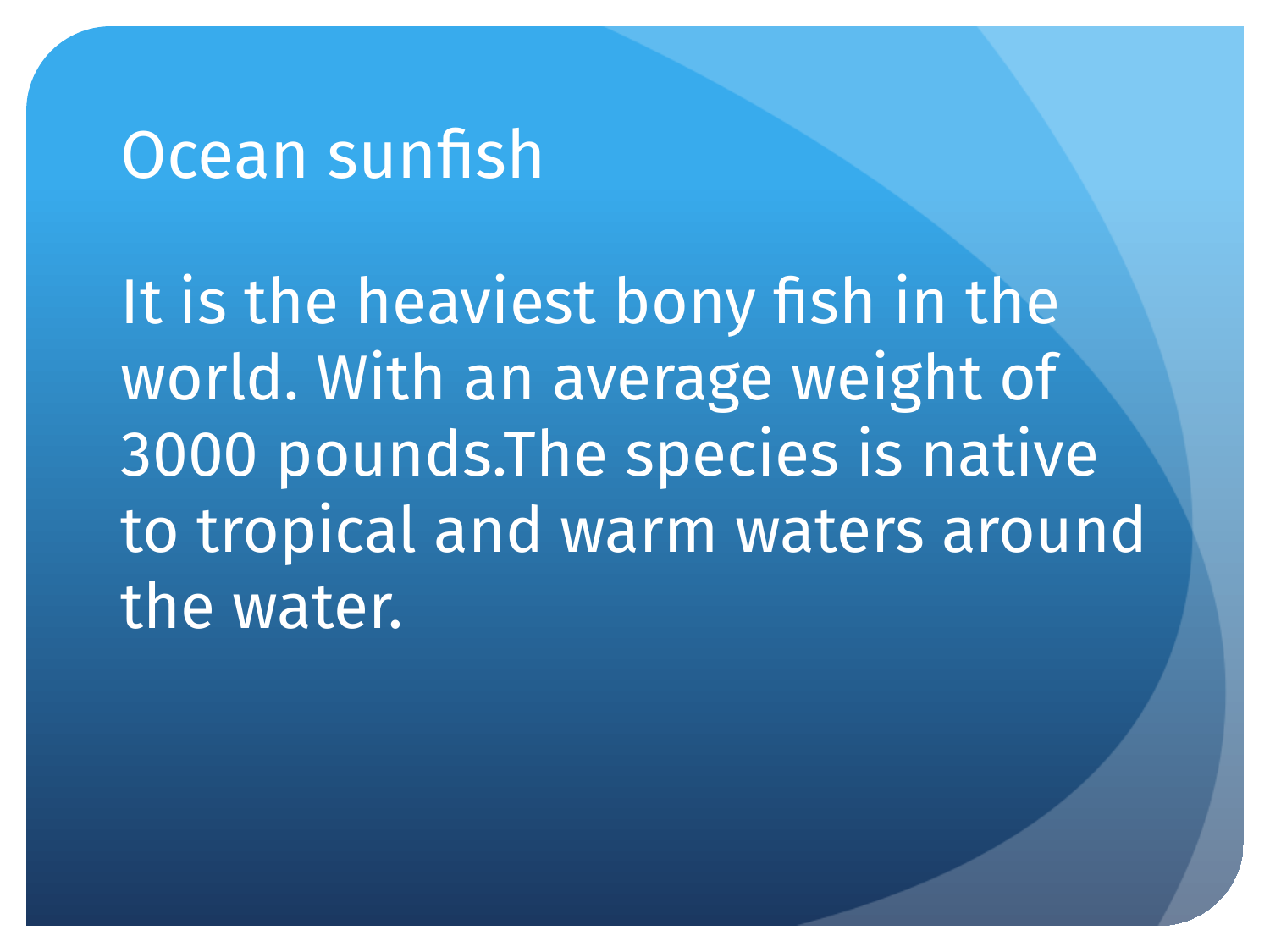

# Ocean sunfish
It is the heaviest bony fish in the world. With an average weight of 3000 pounds.The species is native to tropical and warm waters around the water.